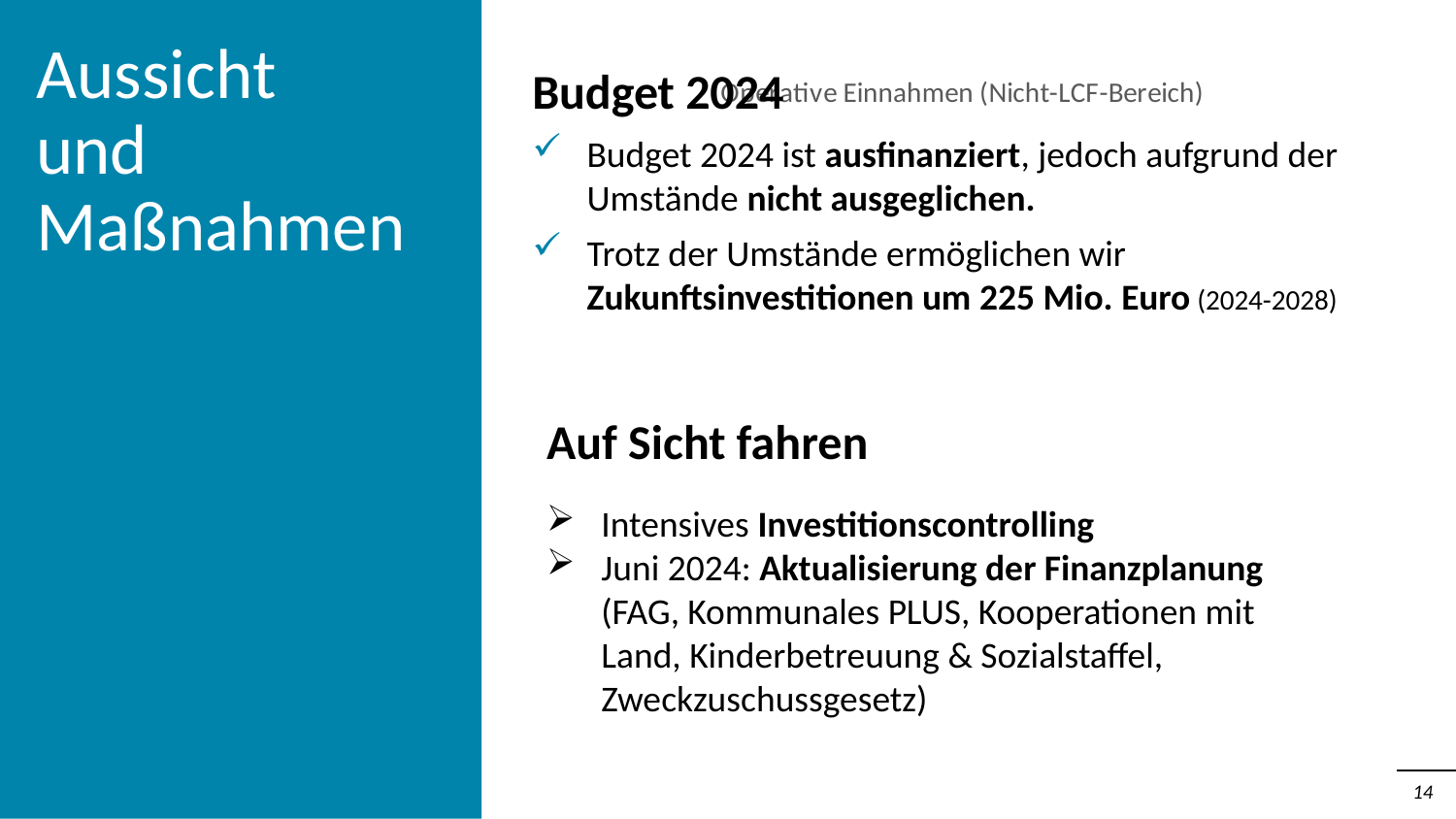

Aussicht
und Maßnahmen

### Chart: Operative Einnahmen (Nicht-LCF-Bereich)

| Category |
|---|

### Chart

| Category |
|---|
Budget 2024
Budget 2024 ist ausfinanziert, jedoch aufgrund der Umstände nicht ausgeglichen.
Trotz der Umstände ermöglichen wir Zukunftsinvestitionen um 225 Mio. Euro (2024-2028)
Auf Sicht fahren

Intensives Investitionscontrolling
Juni 2024: Aktualisierung der Finanzplanung
(FAG, Kommunales PLUS, Kooperationen mit Land, Kinderbetreuung & Sozialstaffel, Zweckzuschussgesetz)